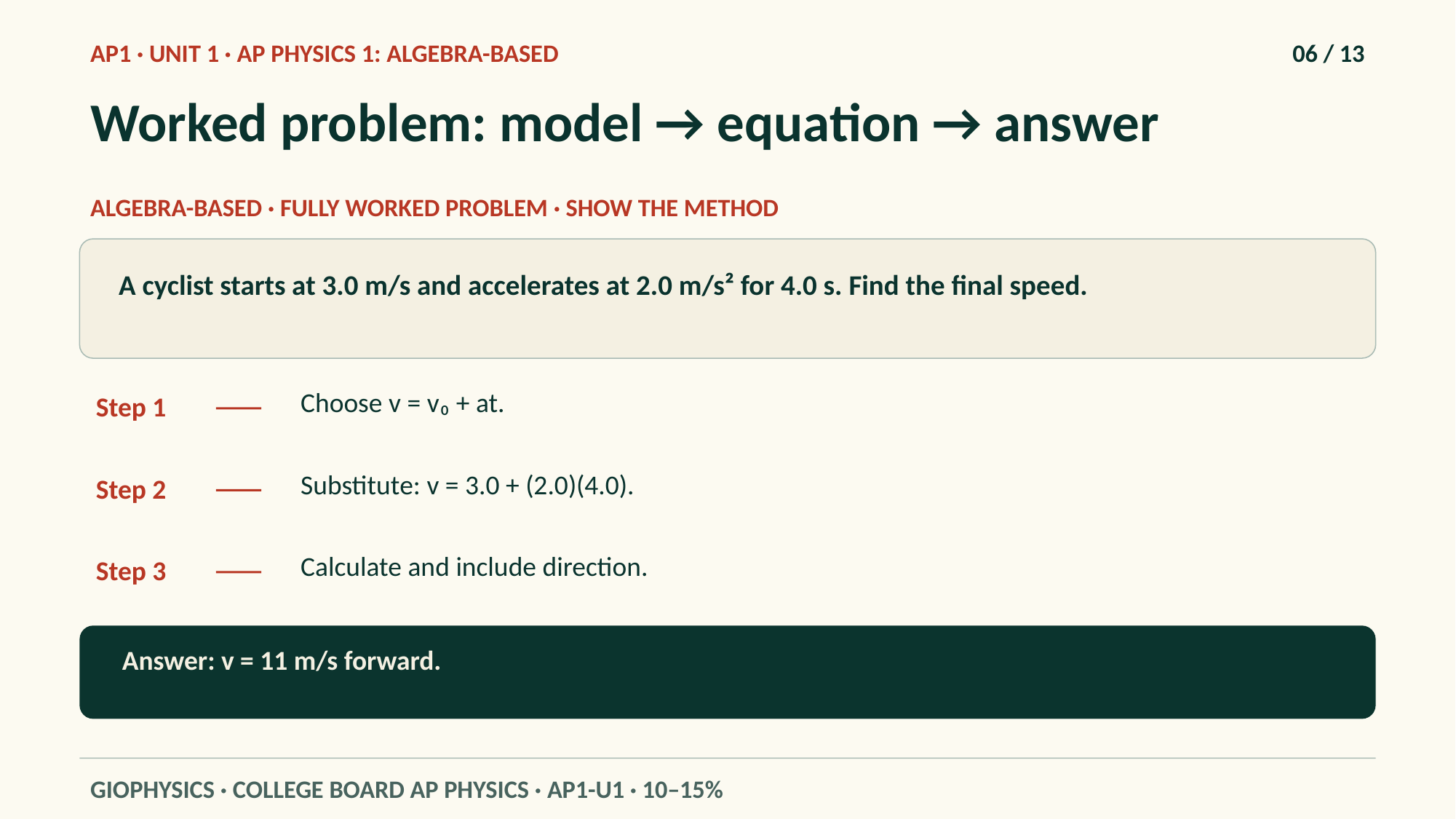

AP1 · UNIT 1 · AP PHYSICS 1: ALGEBRA-BASED
06 / 13
Worked problem: model → equation → answer
ALGEBRA-BASED · FULLY WORKED PROBLEM · SHOW THE METHOD

A cyclist starts at 3.0 m/s and accelerates at 2.0 m/s² for 4.0 s. Find the final speed.
Choose v = v₀ + at.
Step 1

Substitute: v = 3.0 + (2.0)(4.0).
Step 2

Calculate and include direction.
Step 3

Answer: v = 11 m/s forward.

GIOPHYSICS · COLLEGE BOARD AP PHYSICS · AP1-U1 · 10–15%